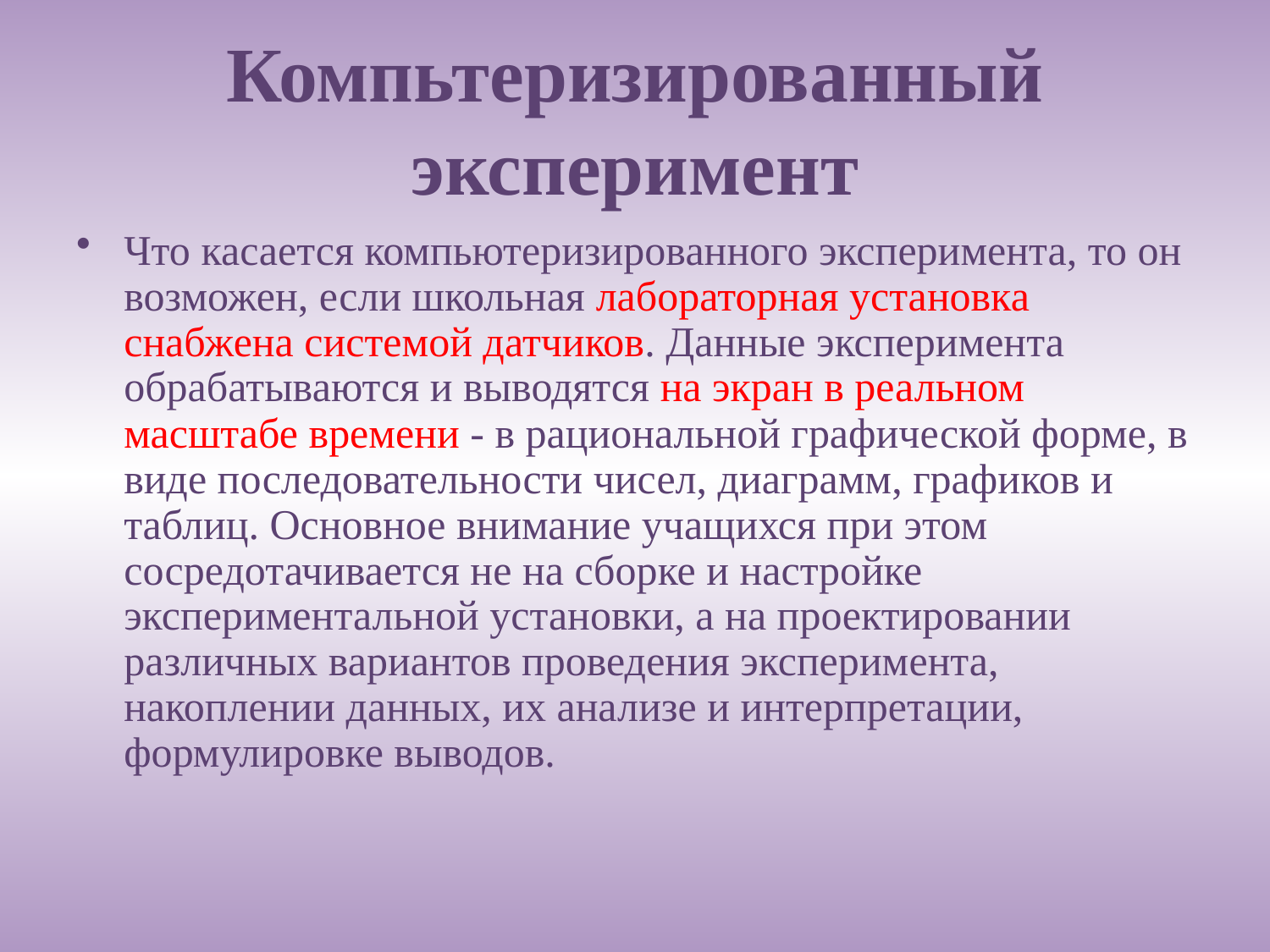

# Компьтеризированный эксперимент
Что касается компьютеризированного эксперимента, то он возможен, если школьная лабораторная установка снабжена системой датчиков. Данные эксперимента обрабатываются и выводятся на экран в реальном масштабе времени - в рациональной графической форме, в виде последовательности чисел, диаграмм, графиков и таблиц. Основное внимание учащихся при этом сосредотачивается не на сборке и настройке экспериментальной установки, а на проектировании различных вариантов проведения эксперимента, накоплении данных, их анализе и интерпретации, формулировке выводов.